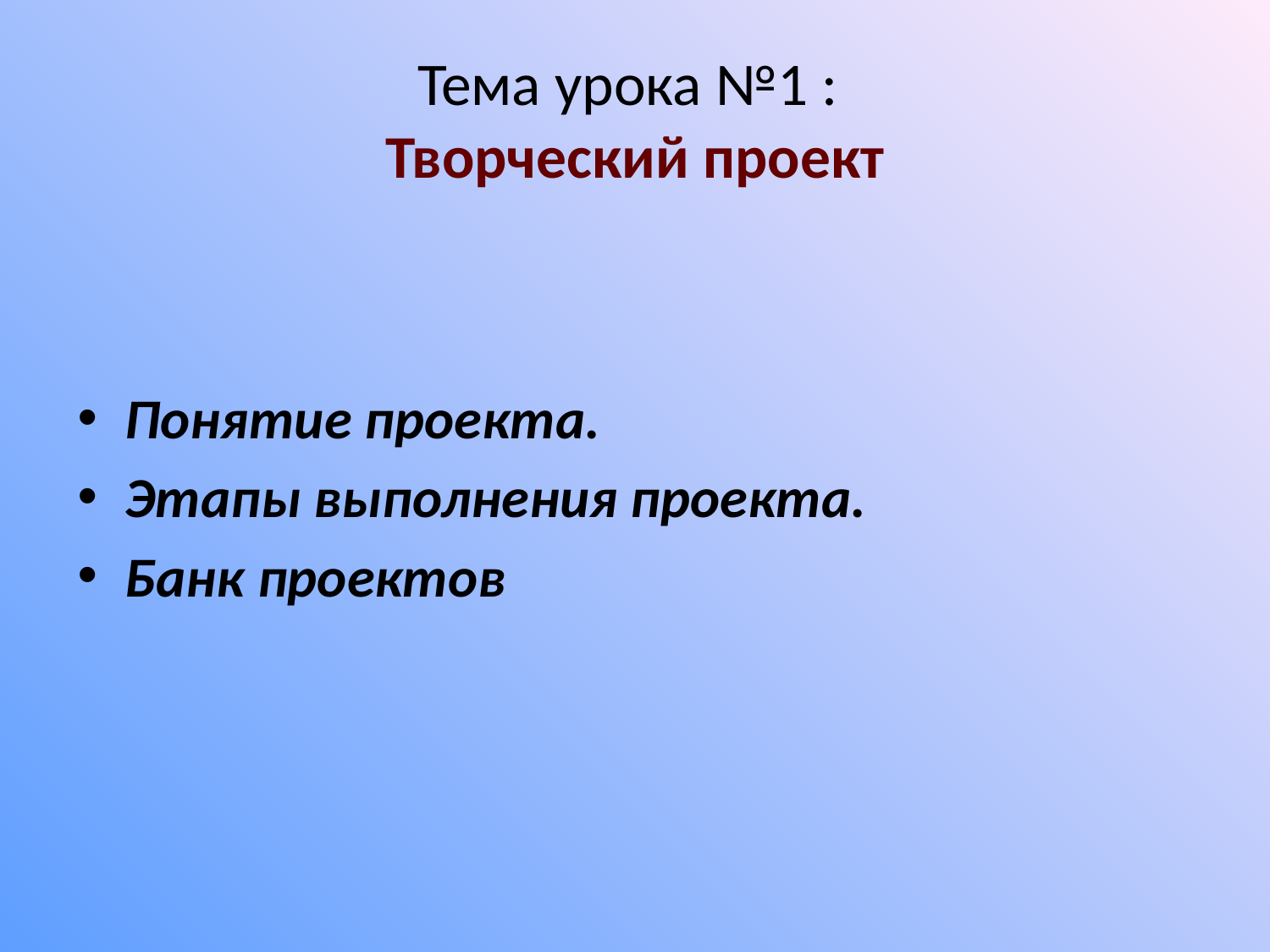

# Тема урока №1 : Творческий проект
Понятие проекта.
Этапы выполнения проекта.
Банк проектов